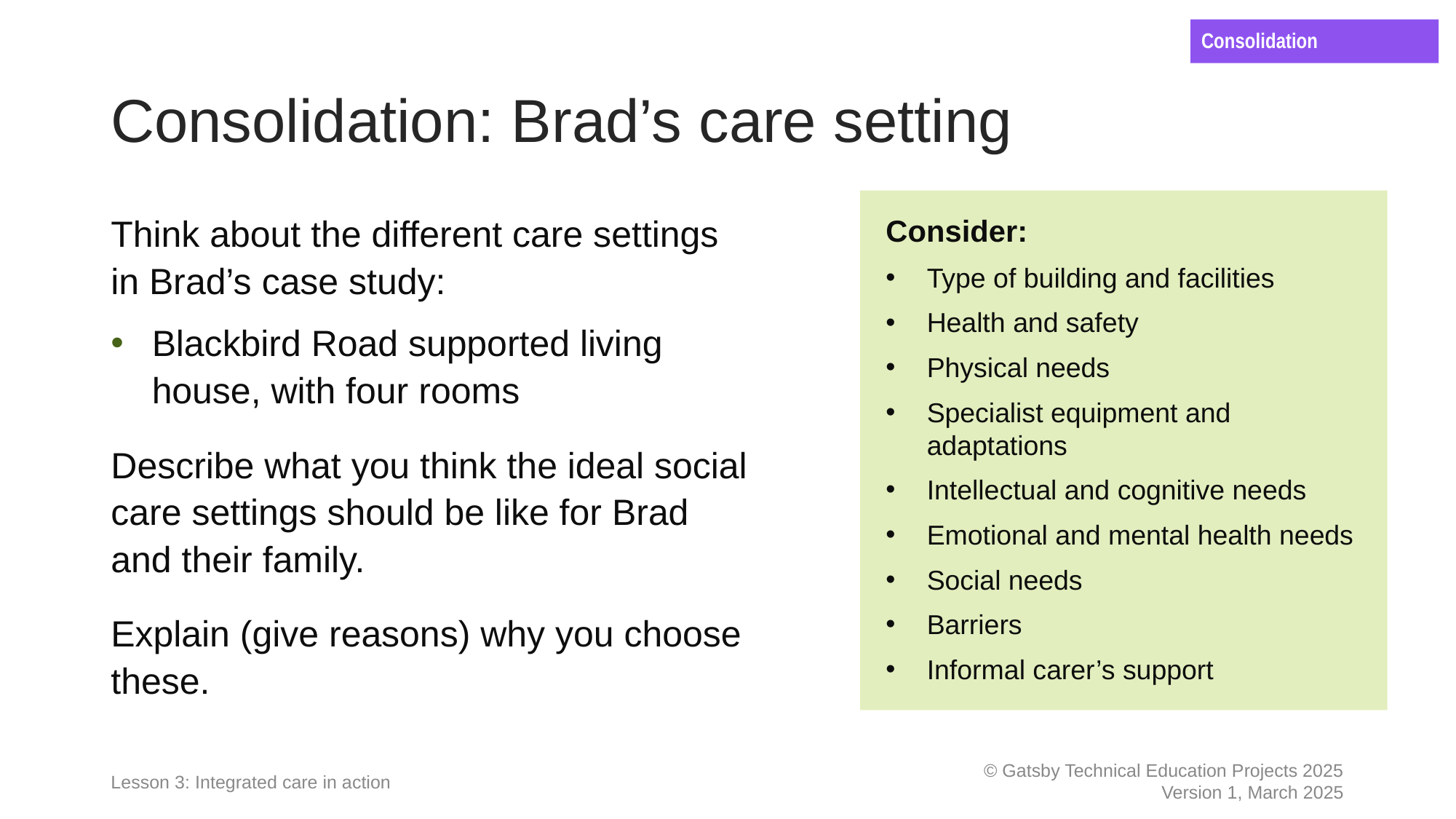

Consolidation
# Consolidation: Brad’s care setting
Consider:
Type of building and facilities
Health and safety
Physical needs
Specialist equipment and adaptations
Intellectual and cognitive needs
Emotional and mental health needs
Social needs
Barriers
Informal carer’s support
Think about the different care settings in Brad’s case study:
Blackbird Road supported living house, with four rooms
Describe what you think the ideal social care settings should be like for Brad and their family.
Explain (give reasons) why you choose these.

Lesson 3: Integrated care in action